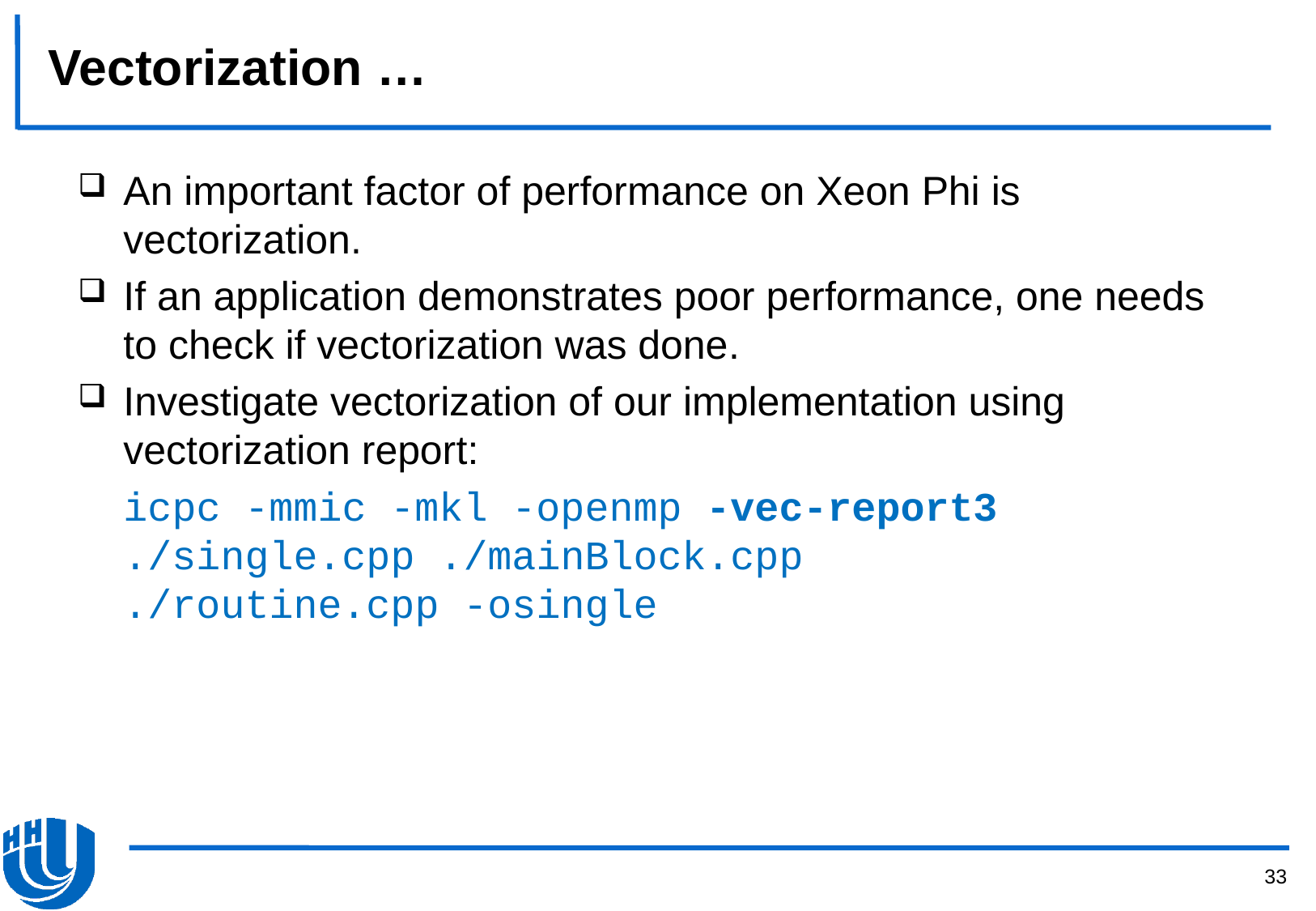

# Vectorization …
An important factor of performance on Xeon Phi is vectorization.
If an application demonstrates poor performance, one needs to check if vectorization was done.
Investigate vectorization of our implementation using vectorization report:
	icpc -mmic -mkl -openmp -vec-report3 ./single.cpp ./mainBlock.cpp
./routine.cpp -osingle